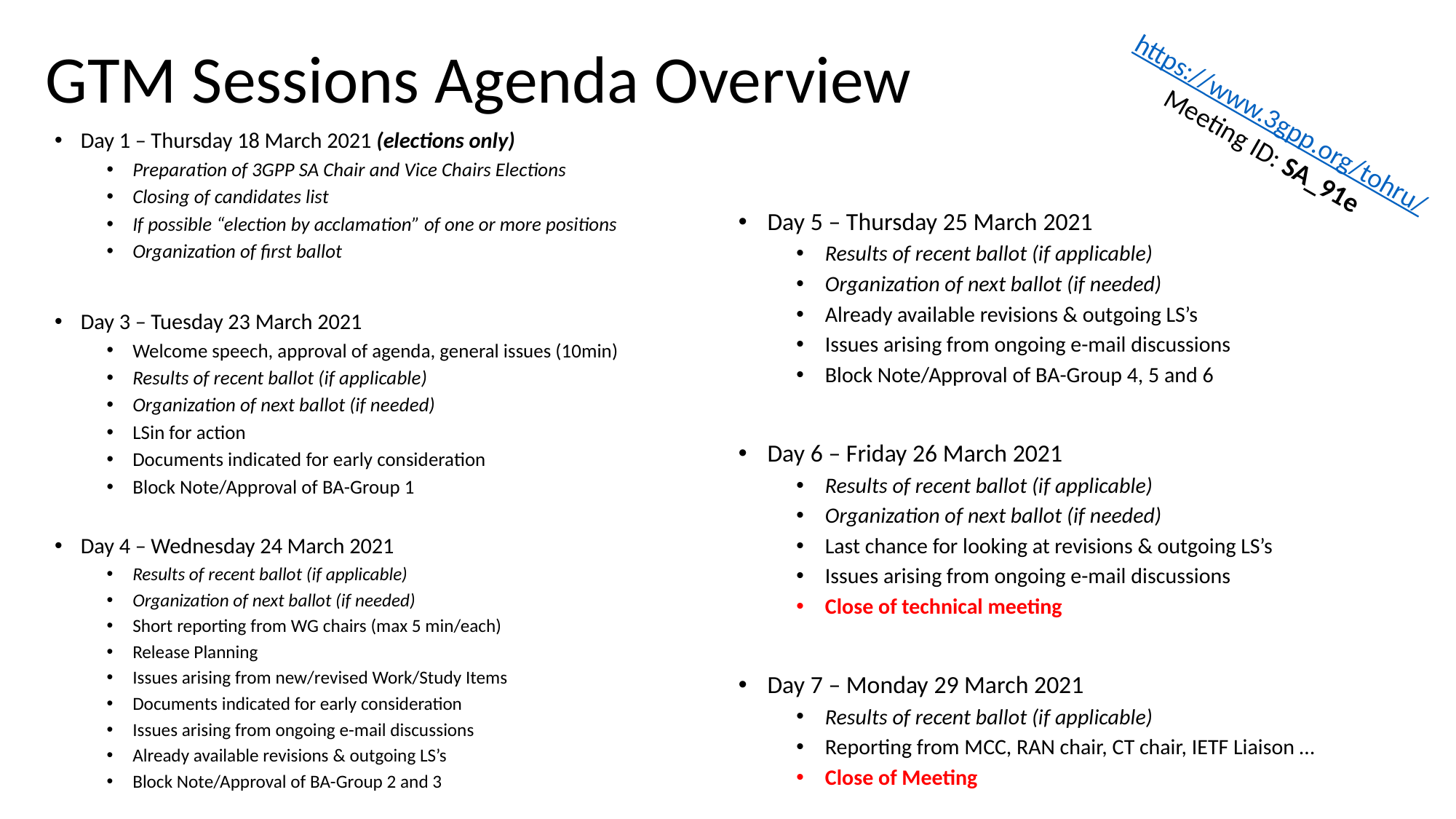

# GTM Sessions Agenda Overview
https://www.3gpp.org/tohru/
Meeting ID: SA_91e
Day 1 – Thursday 18 March 2021 (elections only)
Preparation of 3GPP SA Chair and Vice Chairs Elections
Closing of candidates list
If possible “election by acclamation” of one or more positions
Organization of first ballot

Day 3 – Tuesday 23 March 2021
Welcome speech, approval of agenda, general issues (10min)
Results of recent ballot (if applicable)
Organization of next ballot (if needed)
LSin for action
Documents indicated for early consideration
Block Note/Approval of BA-Group 1

Day 4 – Wednesday 24 March 2021
Results of recent ballot (if applicable)
Organization of next ballot (if needed)
Short reporting from WG chairs (max 5 min/each)
Release Planning
Issues arising from new/revised Work/Study Items
Documents indicated for early consideration
Issues arising from ongoing e-mail discussions
Already available revisions & outgoing LS’s
Block Note/Approval of BA-Group 2 and 3

Day 5 – Thursday 25 March 2021
Results of recent ballot (if applicable)
Organization of next ballot (if needed)
Already available revisions & outgoing LS’s
Issues arising from ongoing e-mail discussions
Block Note/Approval of BA-Group 4, 5 and 6

Day 6 – Friday 26 March 2021
Results of recent ballot (if applicable)
Organization of next ballot (if needed)
Last chance for looking at revisions & outgoing LS’s
Issues arising from ongoing e-mail discussions
Close of technical meeting

Day 7 – Monday 29 March 2021
Results of recent ballot (if applicable)
Reporting from MCC, RAN chair, CT chair, IETF Liaison …
Close of Meeting